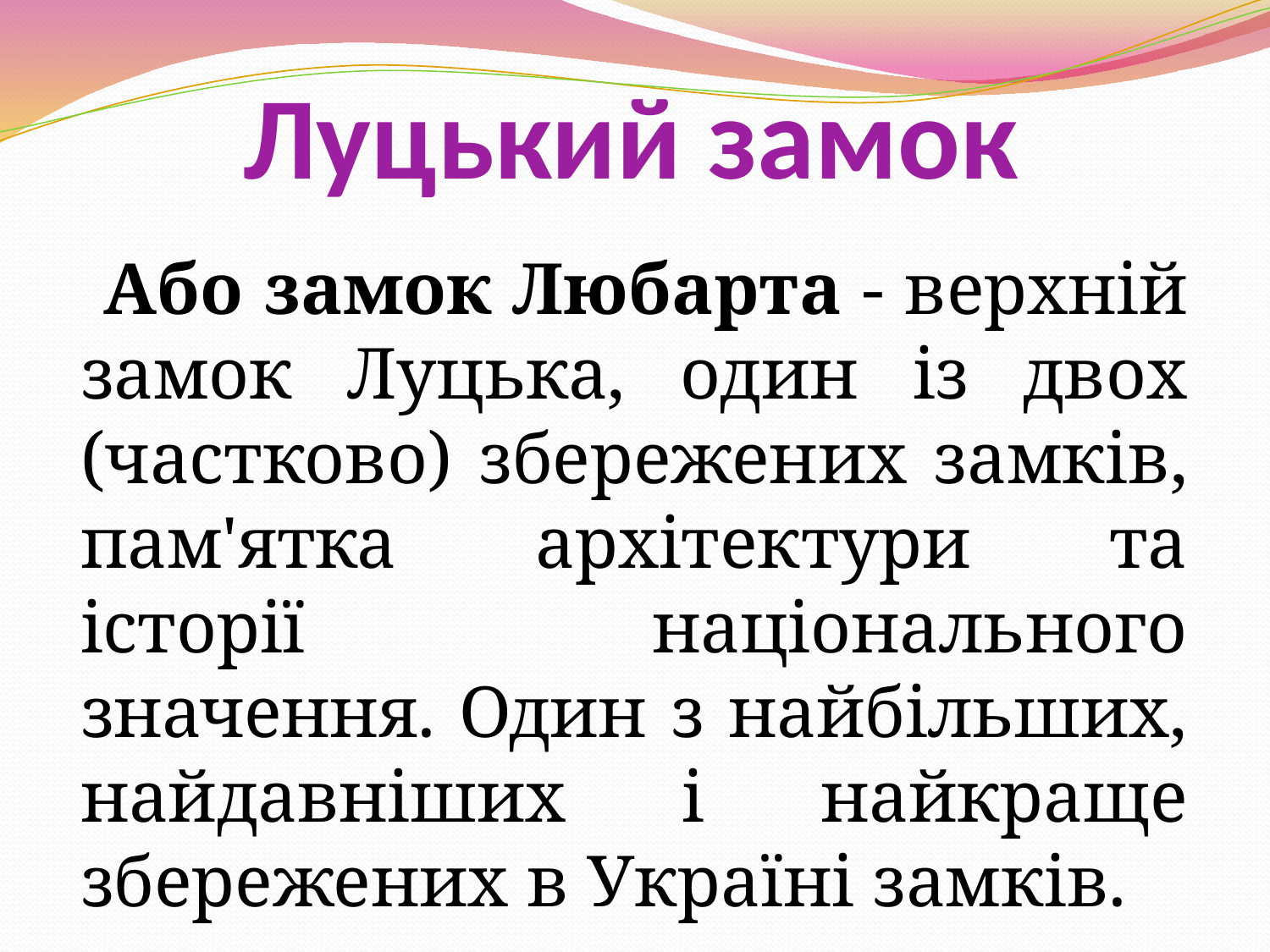

# Луцький замок
   Або замок Любарта - верхній замок Луцька, один із двох (частково) збережених замків, пам'ятка архітектури та історії національного значення. Один з найбільших, найдавніших і найкраще збережених в Україні замків.